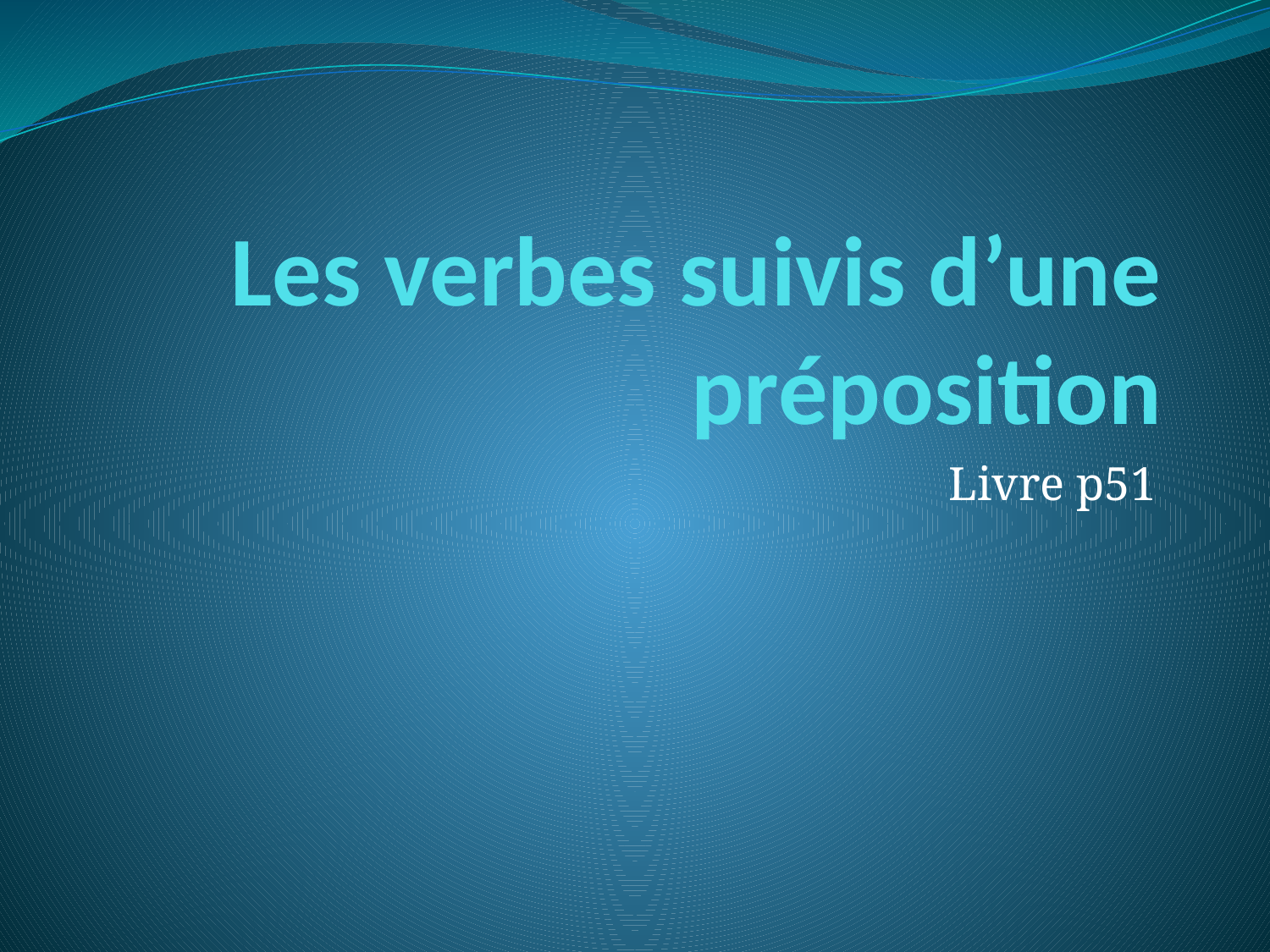

# Les verbes suivis d’une préposition
Livre p51